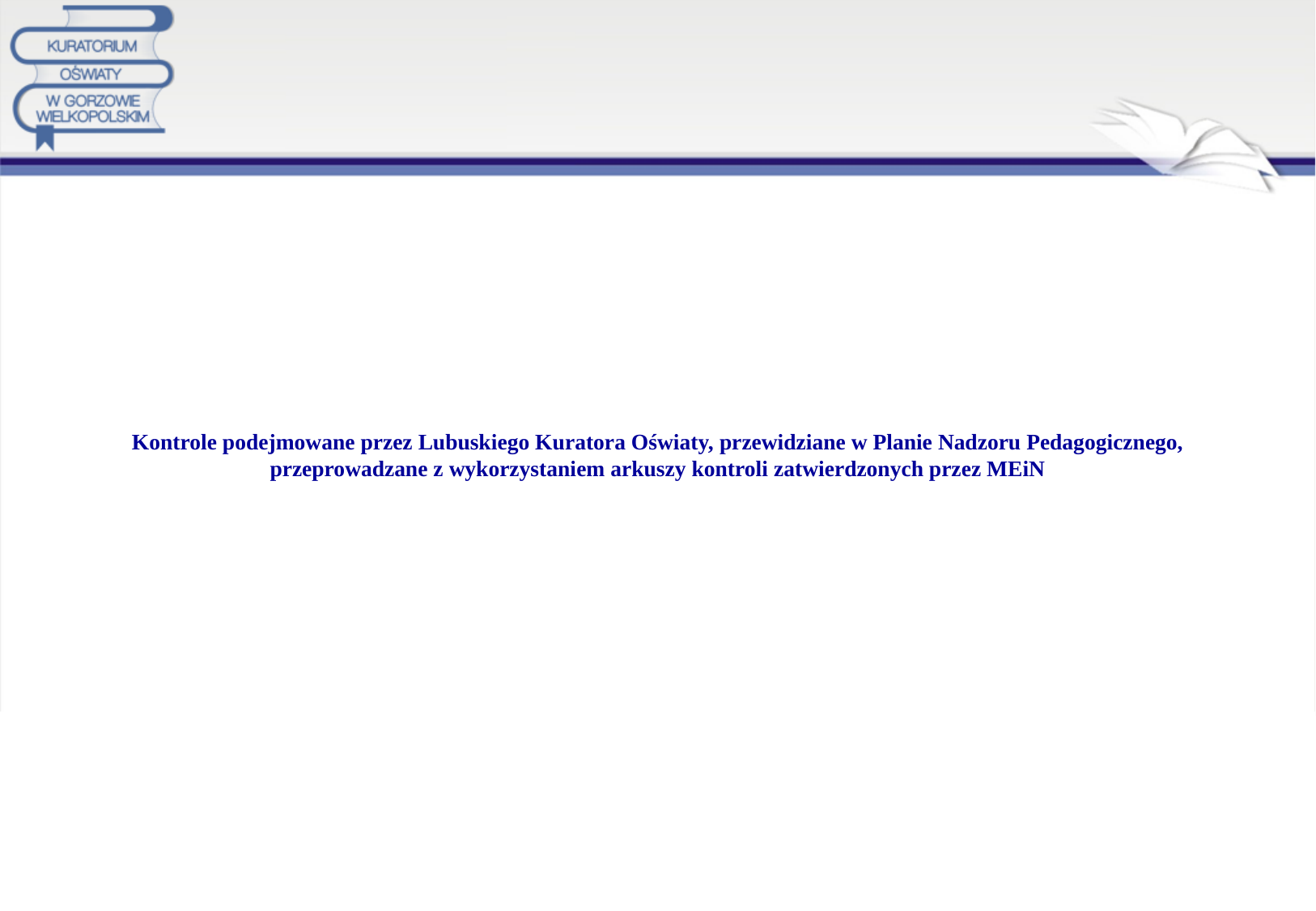

# Kontrole podejmowane przez Lubuskiego Kuratora Oświaty, przewidziane w Planie Nadzoru Pedagogicznego, przeprowadzane z wykorzystaniem arkuszy kontroli zatwierdzonych przez MEiN